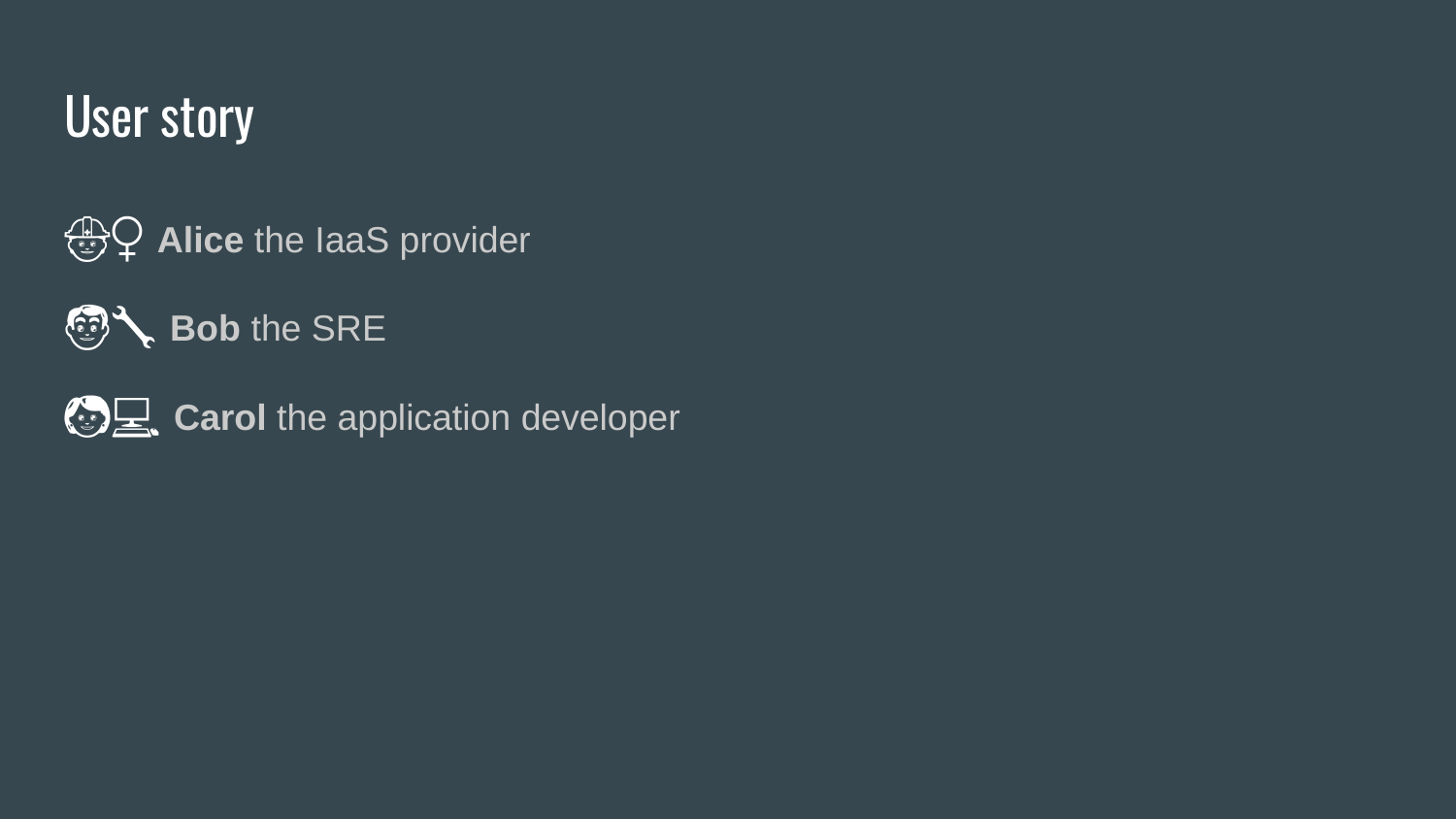

# User story
👷‍♀️ Alice the IaaS provider
👨‍🔧 Bob the SRE
👩‍💻 Carol the application developer